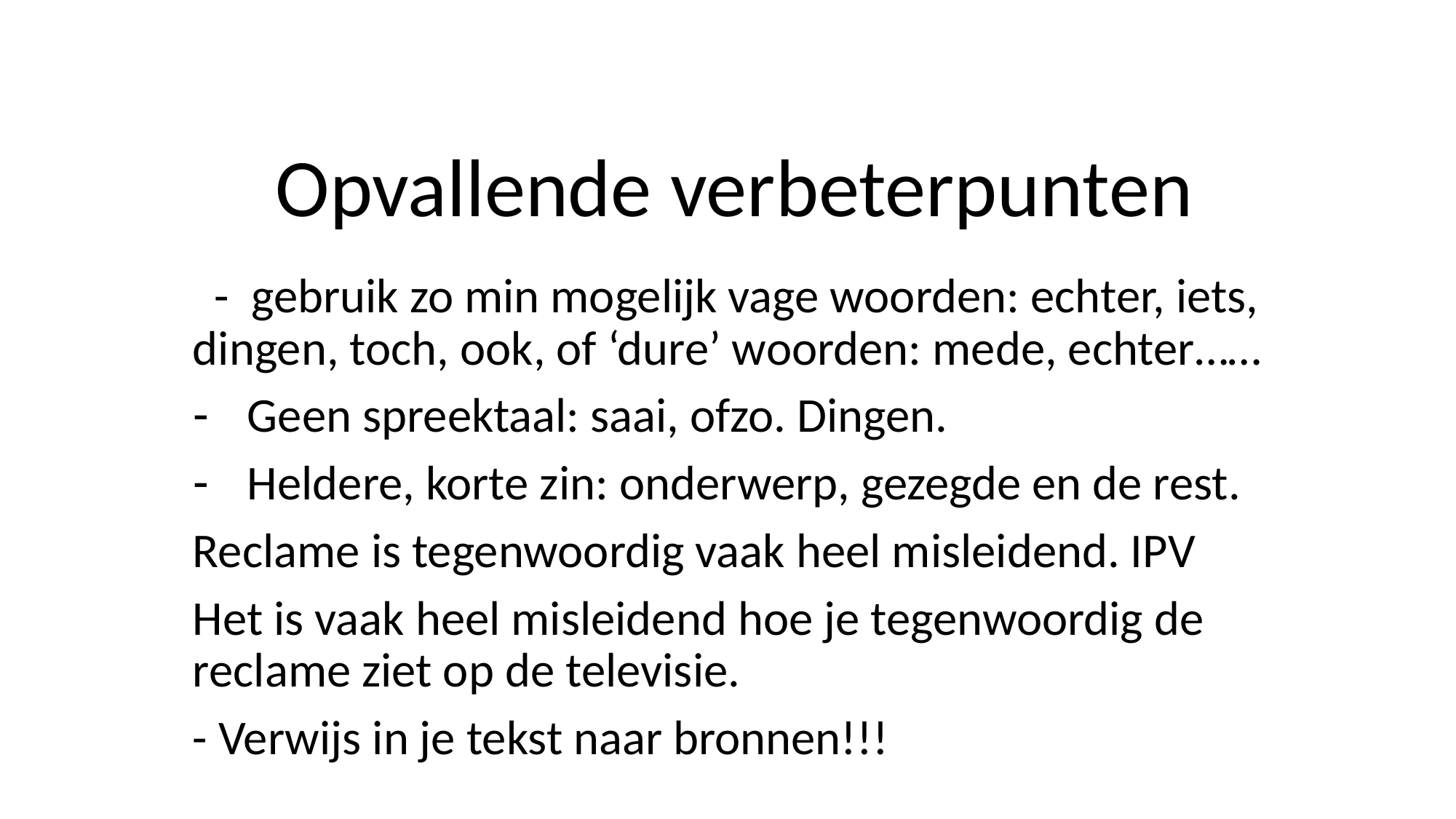

# Opvallende verbeterpunten
  -  gebruik zo min mogelijk vage woorden: echter, iets, dingen, toch, ook, of ‘dure’ woorden: mede, echter……
Geen spreektaal: saai, ofzo. Dingen.
Heldere, korte zin: onderwerp, gezegde en de rest.
Reclame is tegenwoordig vaak heel misleidend. IPV
Het is vaak heel misleidend hoe je tegenwoordig de reclame ziet op de televisie.
- Verwijs in je tekst naar bronnen!!!